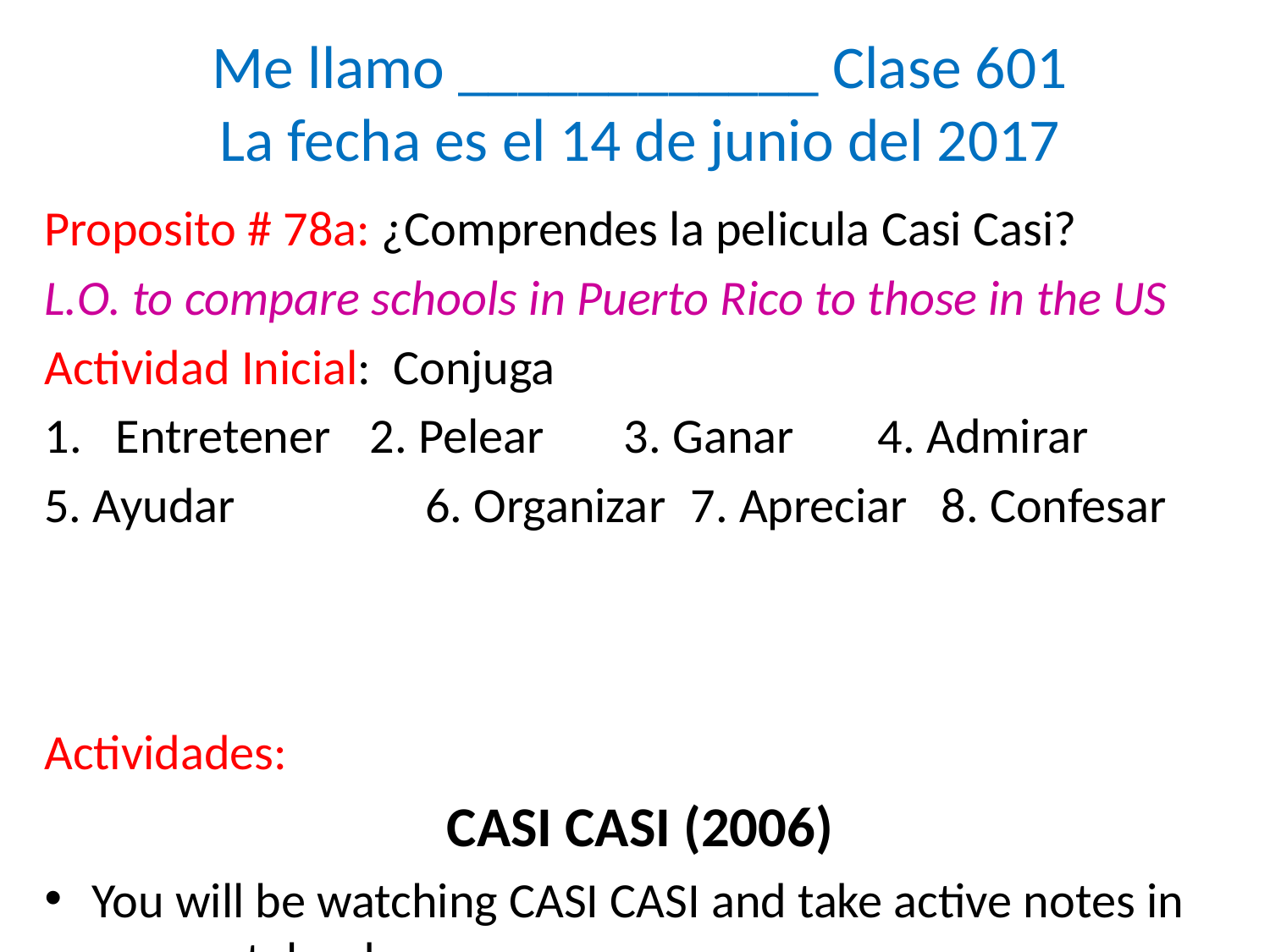

# Me llamo ____________ Clase 601 La fecha es el 14 de junio del 2017
Proposito # 78a: ¿Comprendes la pelicula Casi Casi?
L.O. to compare schools in Puerto Rico to those in the US
Actividad Inicial:  Conjuga
Entretener	2. Pelear	3. Ganar	4. Admirar
5. Ayudar		6. Organizar	 7. Apreciar   8. Confesar
Actividades:
CASI CASI (2006)
You will be watching CASI CASI and take active notes in your notebook.
Tarea # 78a: Complete p. 4-5, p. 6 (top only pick words from p. 5)of the CASI CASI Spanish Study Guide.